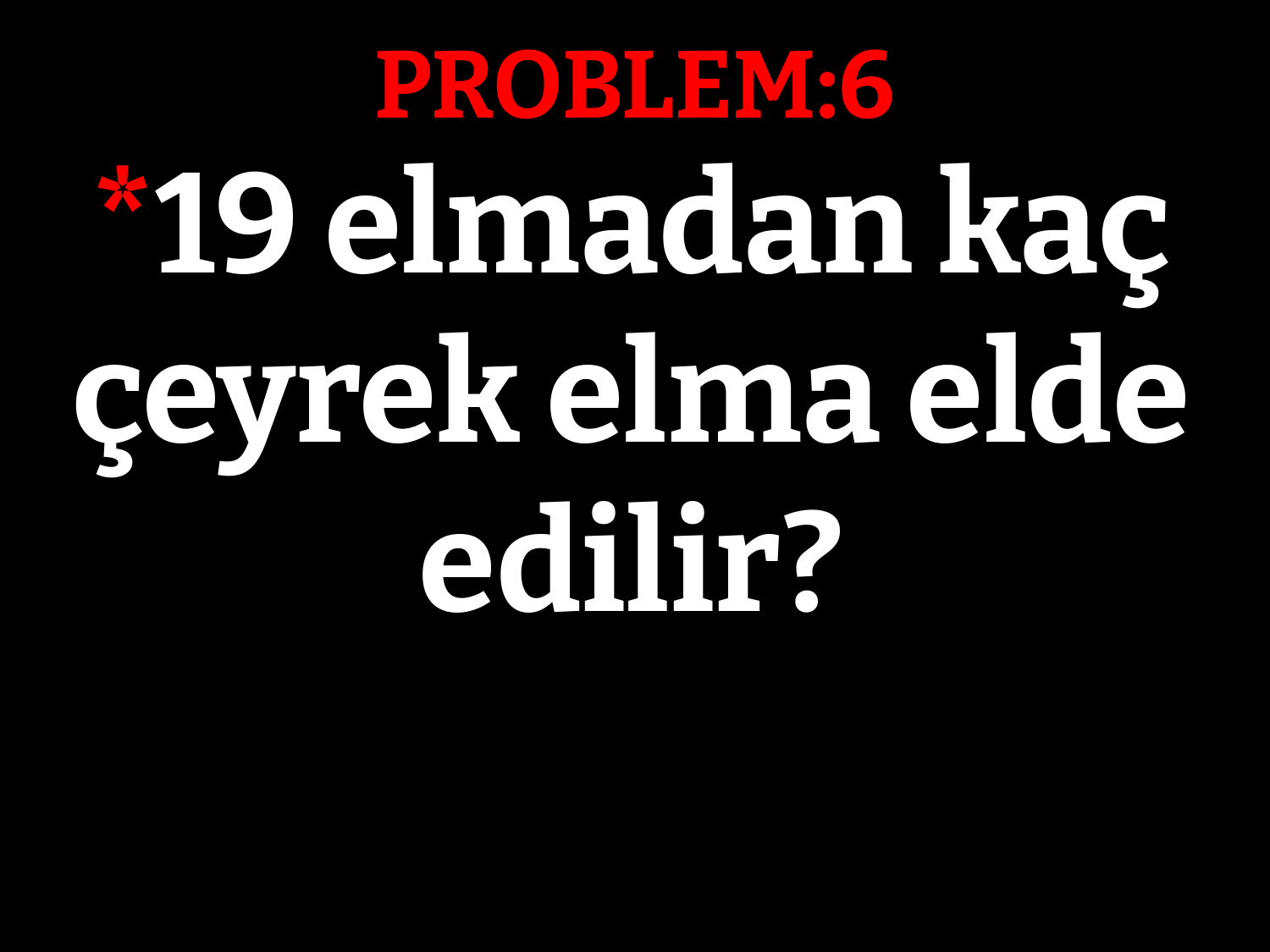

PROBLEM:6
*19 elmadan kaç çeyrek elma elde edilir?